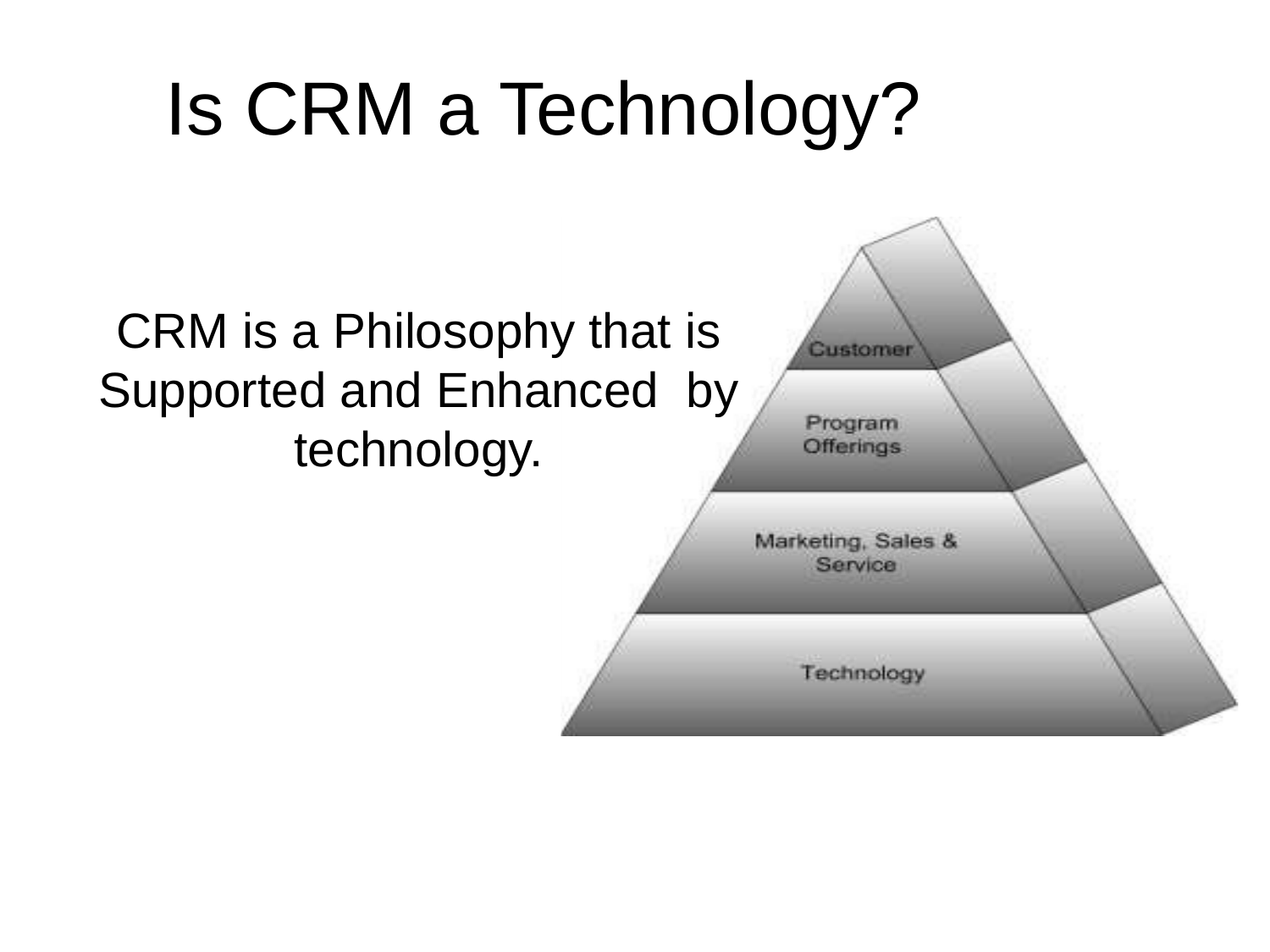

Is CRM a Technology?

# CRM is a Philosophy that is Supported and Enhanced  by technology.